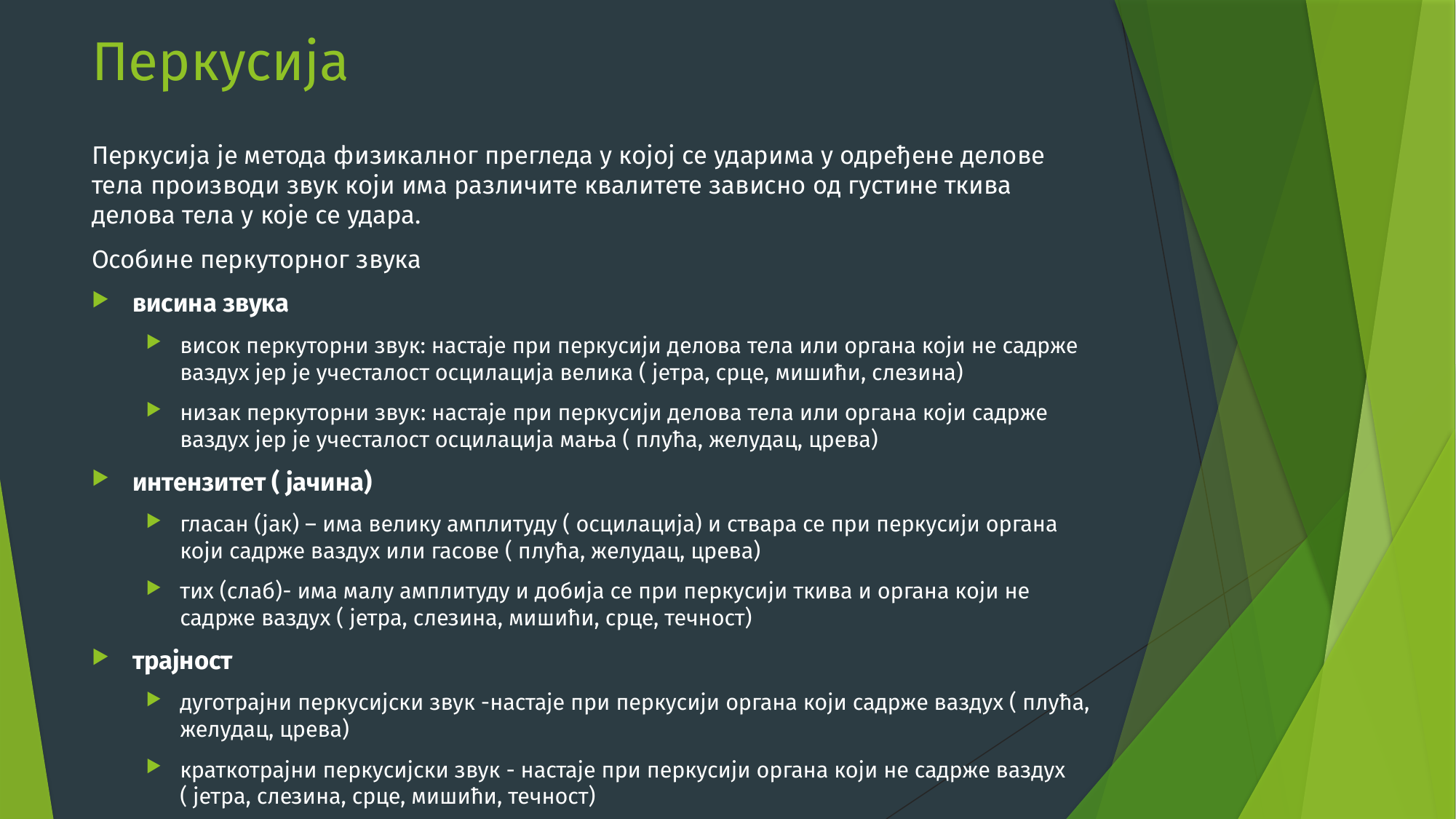

# Перкусија
Перкусија је метода физикалног прегледа у којој се ударима у одређене делове тела производи звук који има различите квалитете зависно од густине ткива делова тела у које се удара.
Особине перкуторног звука
висина звука
висок перкуторни звук: настаје при перкусији делова тела или органа који не садрже ваздух јер је учесталост осцилација велика ( јетра, срце, мишићи, слезина)
низак перкуторни звук: настаје при перкусији делова тела или органа који садрже ваздух јер је учесталост осцилација мања ( плућа, желудац, црева)
интензитет ( јачина)
гласан (јак) – има велику амплитуду ( осцилација) и ствара се при перкусији органа који садрже ваздух или гасове ( плућа, желудац, црева)
тих (слаб)- има малу амплитуду и добија се при перкусији ткива и органа који не садрже ваздух ( јетра, слезина, мишићи, срце, течност)
трајност
дуготрајни перкусијски звук -настаје при перкусији органа који садрже ваздух ( плућа, желудац, црева)
краткотрајни перкусијски звук - настаје при перкусији органа који не садрже ваздух ( јетра, слезина, срце, мишићи, течност)